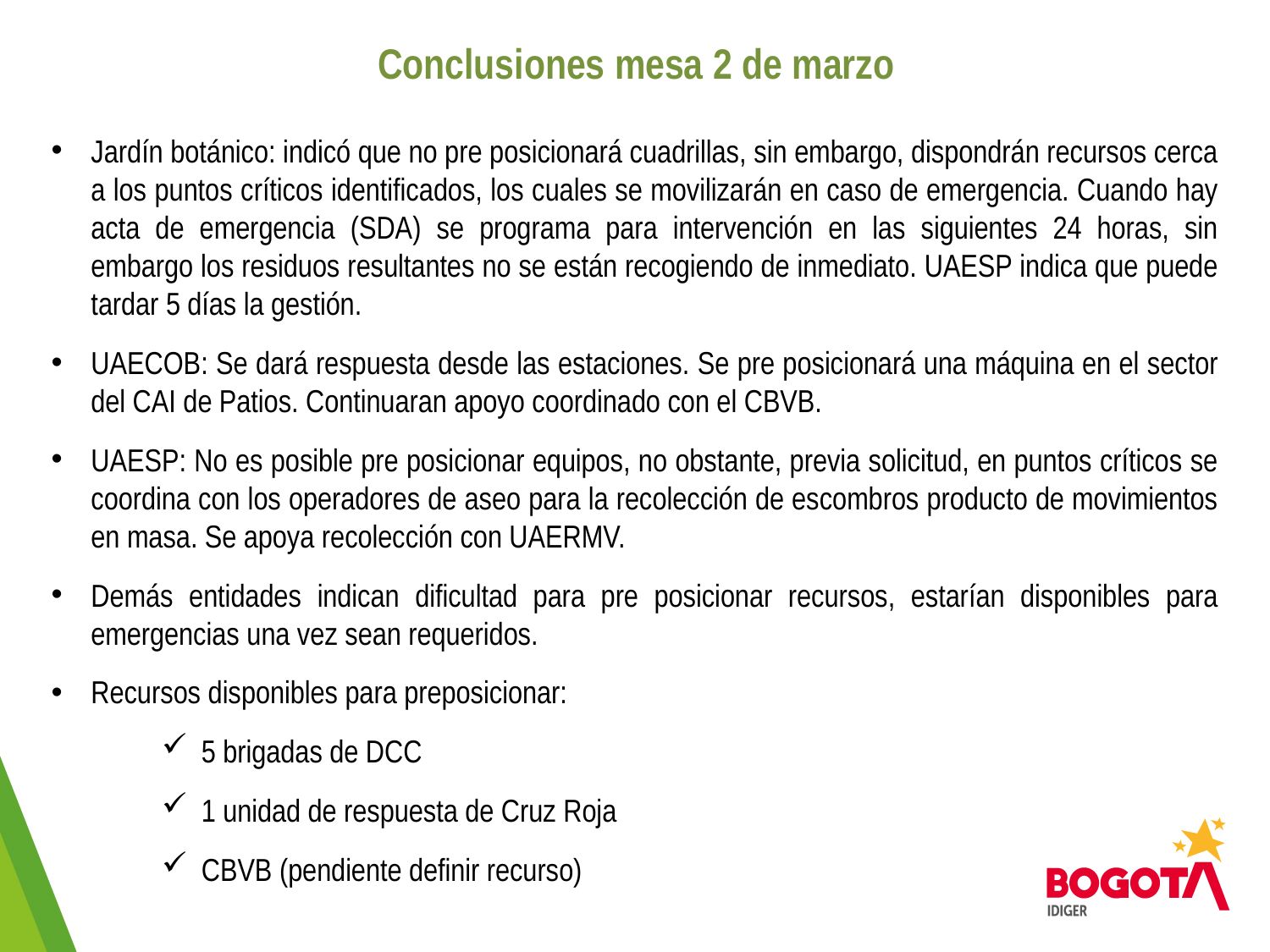

Conclusiones mesa 2 de marzo
Jardín botánico: indicó que no pre posicionará cuadrillas, sin embargo, dispondrán recursos cerca a los puntos críticos identificados, los cuales se movilizarán en caso de emergencia. Cuando hay acta de emergencia (SDA) se programa para intervención en las siguientes 24 horas, sin embargo los residuos resultantes no se están recogiendo de inmediato. UAESP indica que puede tardar 5 días la gestión.
UAECOB: Se dará respuesta desde las estaciones. Se pre posicionará una máquina en el sector del CAI de Patios. Continuaran apoyo coordinado con el CBVB.
UAESP: No es posible pre posicionar equipos, no obstante, previa solicitud, en puntos críticos se coordina con los operadores de aseo para la recolección de escombros producto de movimientos en masa. Se apoya recolección con UAERMV.
Demás entidades indican dificultad para pre posicionar recursos, estarían disponibles para emergencias una vez sean requeridos.
Recursos disponibles para preposicionar:
5 brigadas de DCC
1 unidad de respuesta de Cruz Roja
CBVB (pendiente definir recurso)